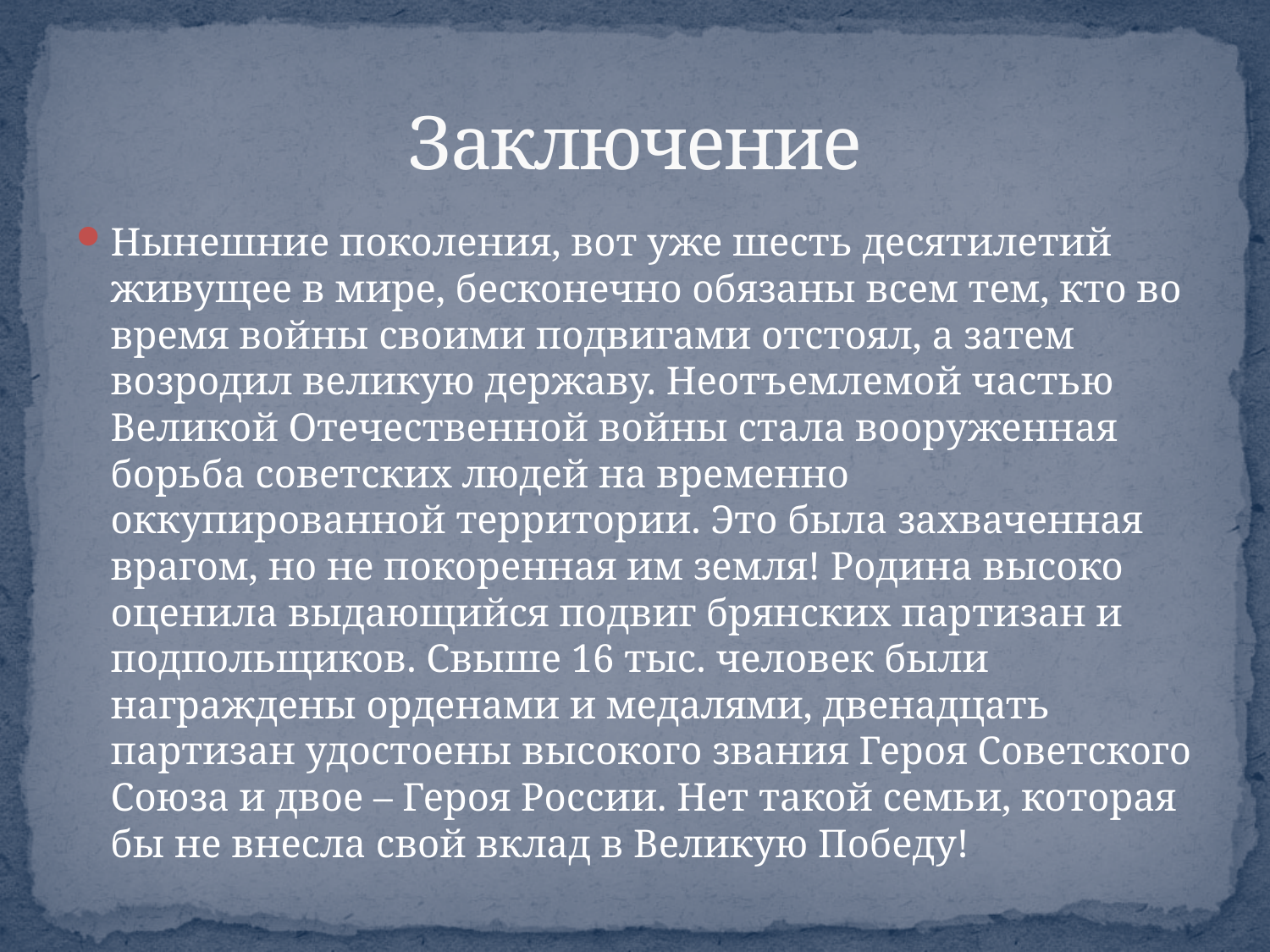

# Заключение
Нынешние поколения, вот уже шесть десятилетий живущее в мире, бесконечно обязаны всем тем, кто во время войны своими подвигами отстоял, а затем возродил великую державу. Неотъемлемой частью Великой Отечественной войны стала вооруженная борьба советских людей на временно оккупированной территории. Это была захваченная врагом, но не покоренная им земля! Родина высоко оценила выдающийся подвиг брянских партизан и подпольщиков. Свыше 16 тыс. человек были награждены орденами и медалями, двенадцать партизан удостоены высокого звания Героя Советского Союза и двое – Героя России. Нет такой семьи, которая бы не внесла свой вклад в Великую Победу!